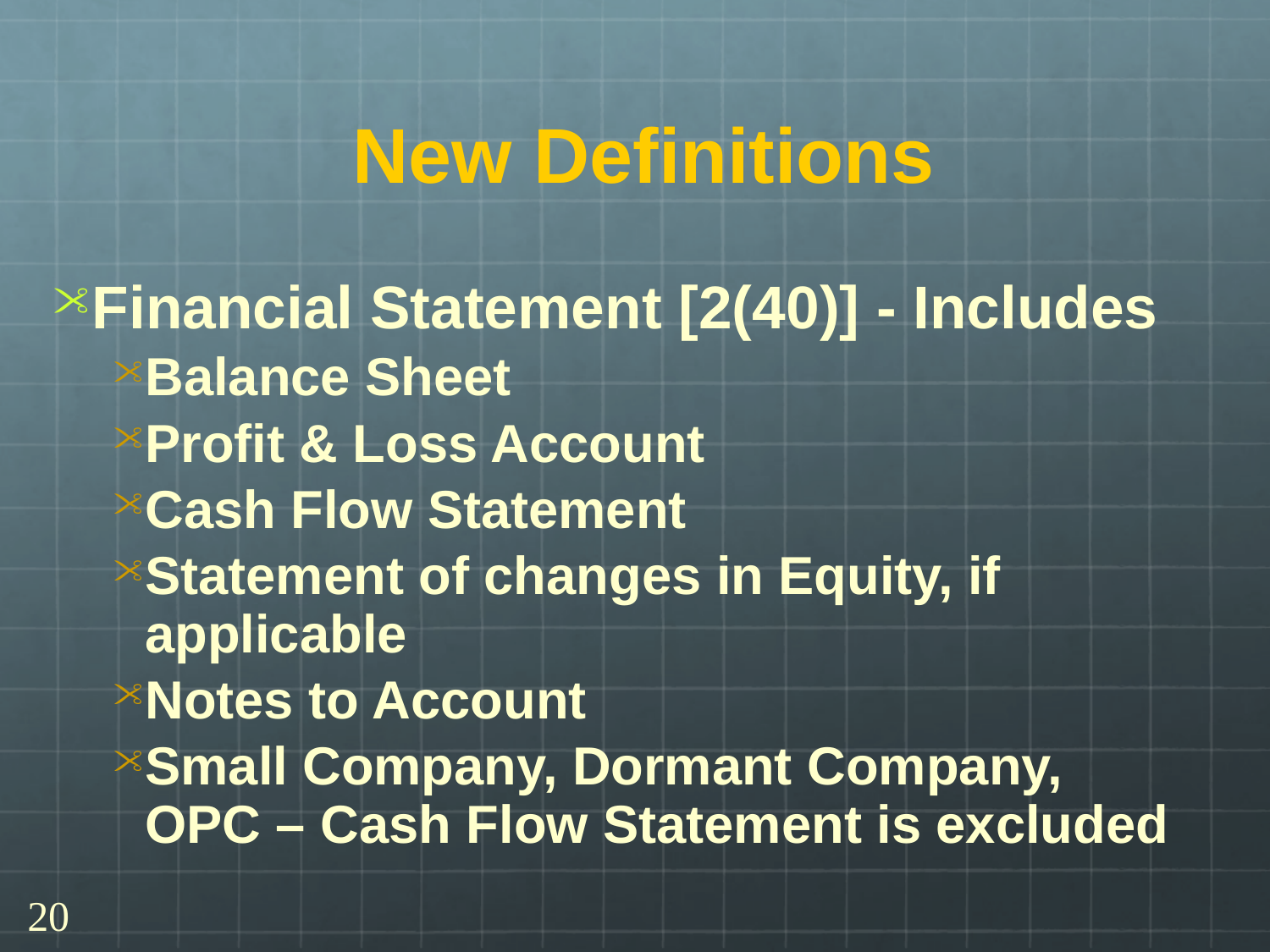

# New Definitions
Financial Statement [2(40)] - Includes
Balance Sheet
Profit & Loss Account
Cash Flow Statement
Statement of changes in Equity, if applicable
Notes to Account
Small Company, Dormant Company, OPC – Cash Flow Statement is excluded
20